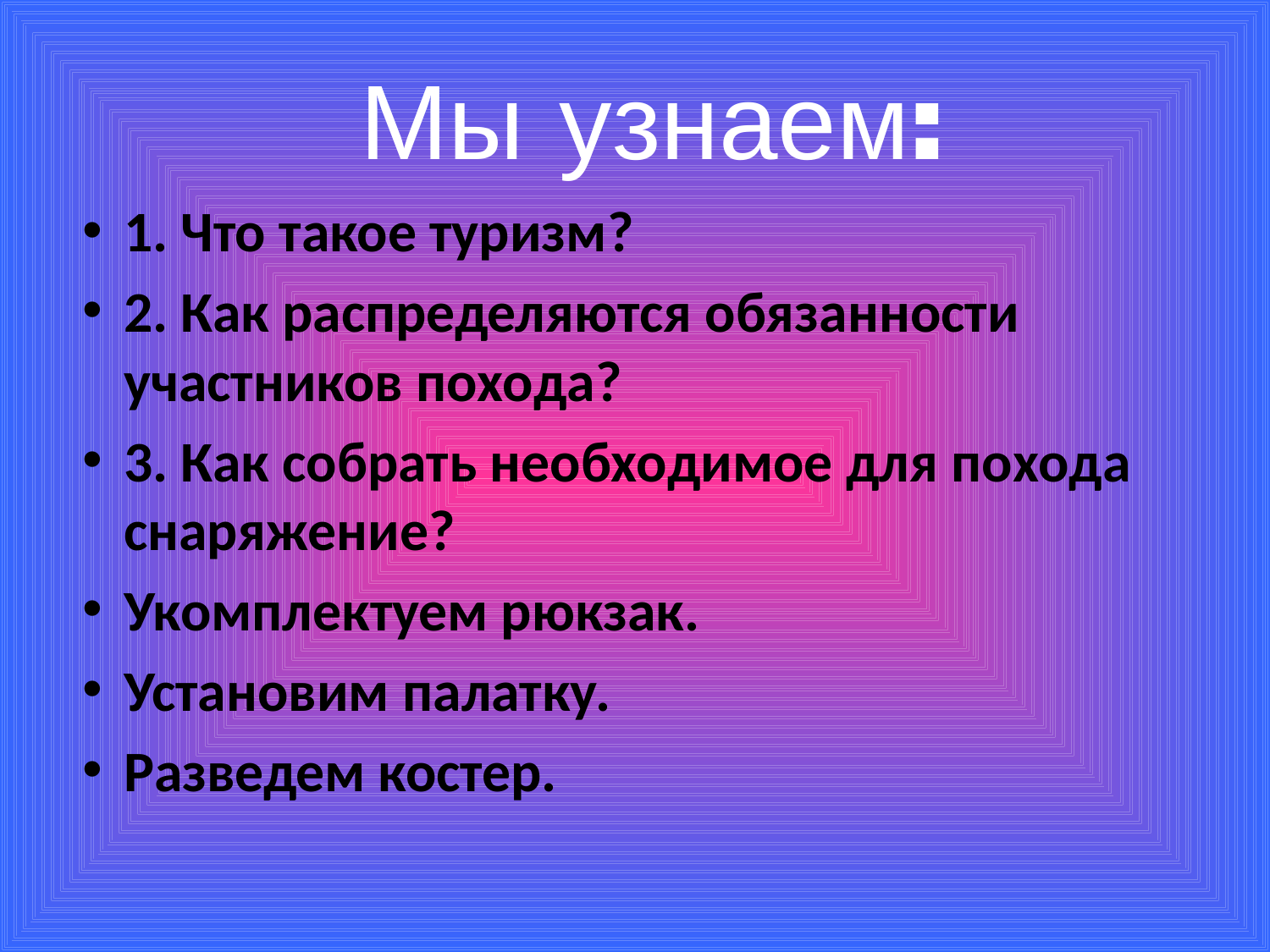

# Мы узнаем:
1. Что такое туризм?
2. Как распределяются обязанности участников похода?
3. Как собрать необходимое для похода снаряжение?
Укомплектуем рюкзак.
Установим палатку.
Разведем костер.